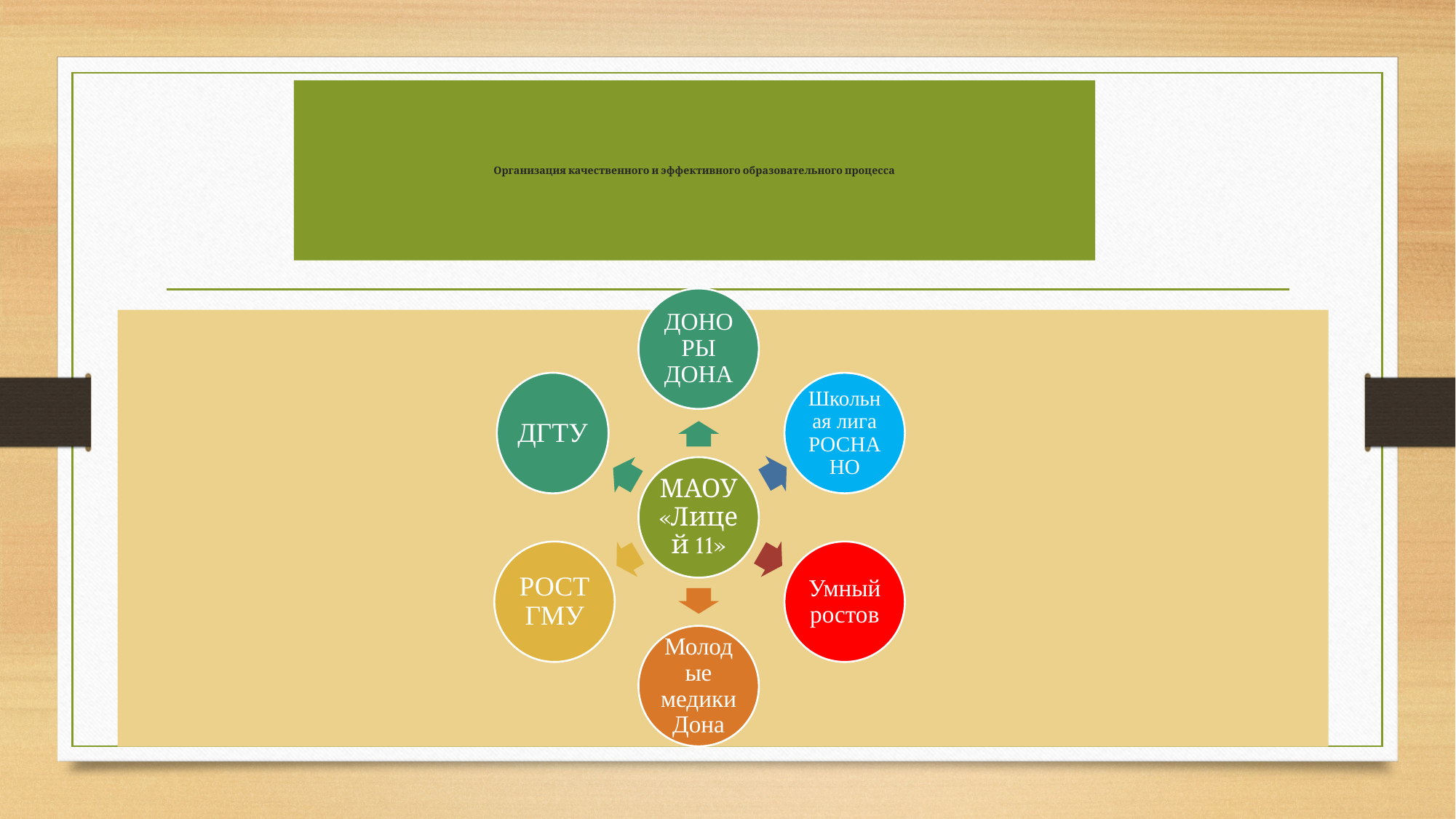

# Организация качественного и эффективного образовательного процесса
МАОУ «Лицей 11»

ДОНОРЫ ДОНА

Школьная лига РОСНАНО

Умный ростов

Молодые медики Дона

РОСТГМУ

ДГТУ